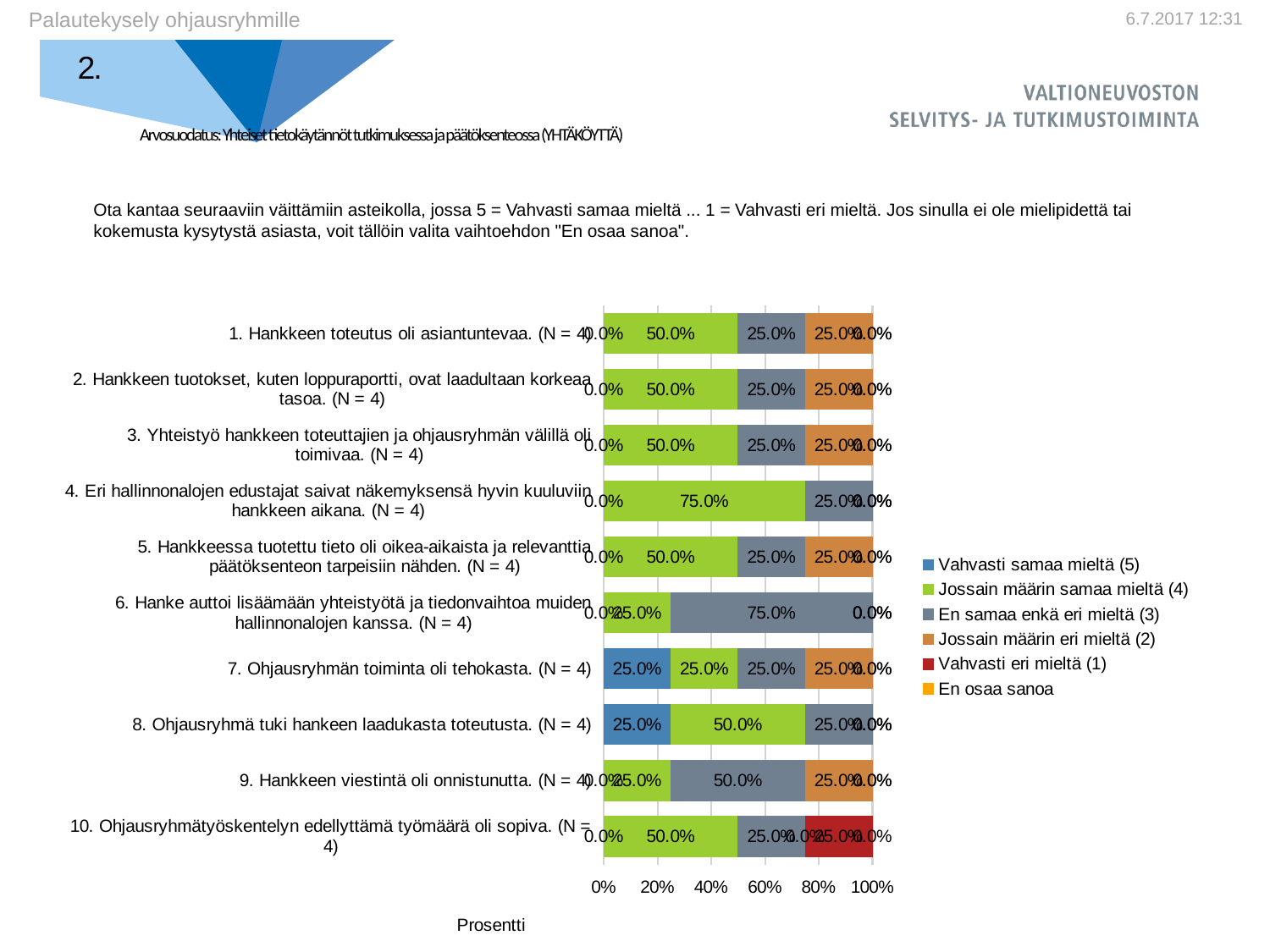

Palautekysely ohjausryhmille
# 2.
Arvosuodatus: Yhteiset tietokäytännöt tutkimuksessa ja päätöksenteossa (YHTÄKÖYTTÄ)

Ota kantaa seuraaviin väittämiin asteikolla, jossa 5 = Vahvasti samaa mieltä ... 1 = Vahvasti eri mieltä. Jos sinulla ei ole mielipidettä tai kokemusta kysytystä asiasta, voit tällöin valita vaihtoehdon "En osaa sanoa".

### Chart

| Category | Vahvasti samaa mieltä (5) | Jossain määrin samaa mieltä (4) | En samaa enkä eri mieltä (3) | Jossain määrin eri mieltä (2) | Vahvasti eri mieltä (1) | En osaa sanoa |
|---|---|---|---|---|---|---|
| 10. Ohjausryhmätyöskentelyn edellyttämä työmäärä oli sopiva. (N = 4) | 0.0 | 0.5 | 0.25 | 0.0 | 0.25 | 0.0 |
| 9. Hankkeen viestintä oli onnistunutta. (N = 4) | 0.0 | 0.25 | 0.5 | 0.25 | 0.0 | 0.0 |
| 8. Ohjausryhmä tuki hankeen laadukasta toteutusta. (N = 4) | 0.25 | 0.5 | 0.25 | 0.0 | 0.0 | 0.0 |
| 7. Ohjausryhmän toiminta oli tehokasta. (N = 4) | 0.25 | 0.25 | 0.25 | 0.25 | 0.0 | 0.0 |
| 6. Hanke auttoi lisäämään yhteistyötä ja tiedonvaihtoa muiden hallinnonalojen kanssa. (N = 4) | 0.0 | 0.25 | 0.75 | 0.0 | 0.0 | 0.0 |
| 5. Hankkeessa tuotettu tieto oli oikea-aikaista ja relevanttia päätöksenteon tarpeisiin nähden. (N = 4) | 0.0 | 0.5 | 0.25 | 0.25 | 0.0 | 0.0 |
| 4. Eri hallinnonalojen edustajat saivat näkemyksensä hyvin kuuluviin hankkeen aikana. (N = 4) | 0.0 | 0.75 | 0.25 | 0.0 | 0.0 | 0.0 |
| 3. Yhteistyö hankkeen toteuttajien ja ohjausryhmän välillä oli toimivaa. (N = 4) | 0.0 | 0.5 | 0.25 | 0.25 | 0.0 | 0.0 |
| 2. Hankkeen tuotokset, kuten loppuraportti, ovat laadultaan korkeaa tasoa. (N = 4) | 0.0 | 0.5 | 0.25 | 0.25 | 0.0 | 0.0 |
| 1. Hankkeen toteutus oli asiantuntevaa. (N = 4) | 0.0 | 0.5 | 0.25 | 0.25 | 0.0 | 0.0 |